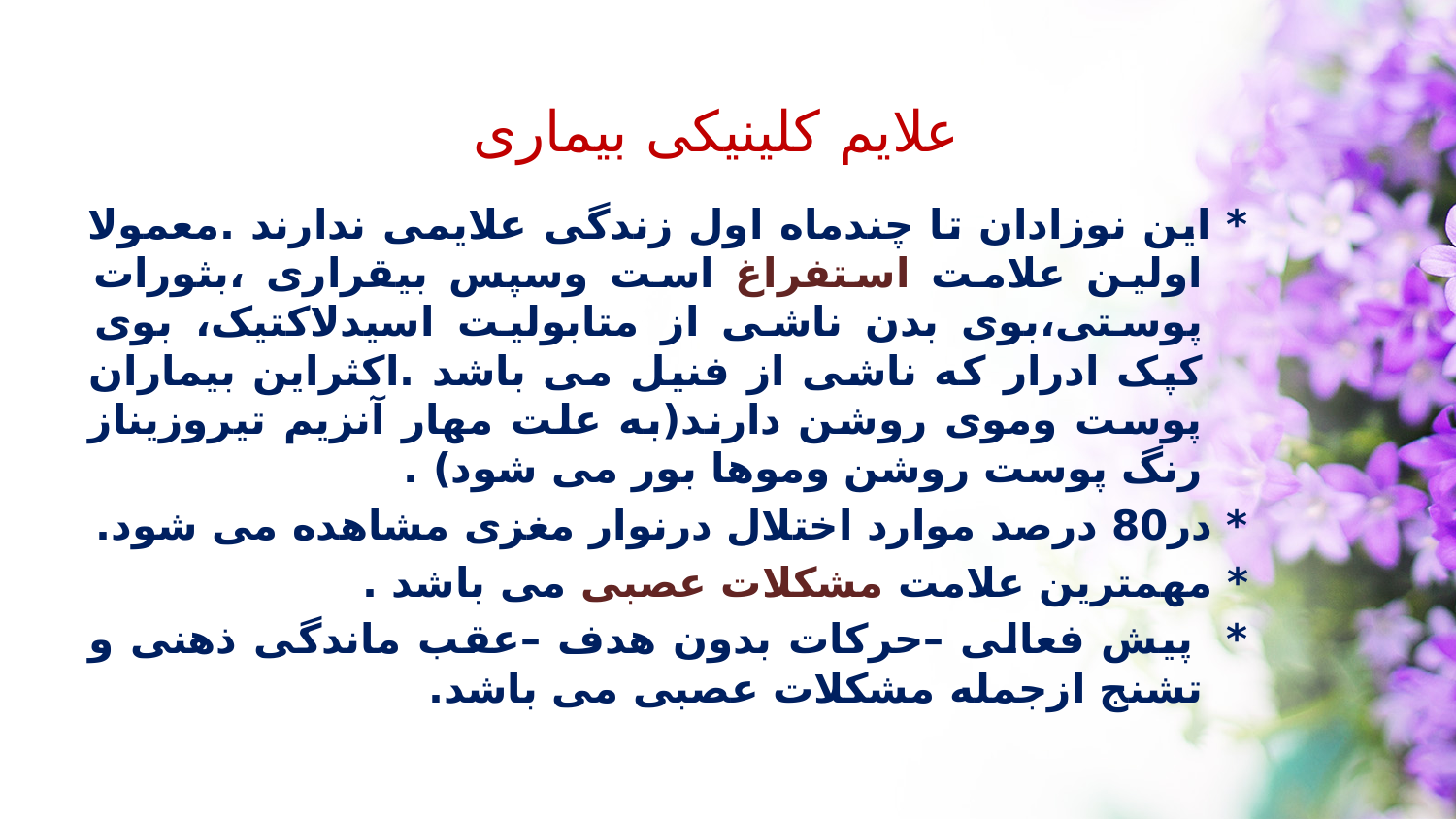

علایم کلینیکی بیماری
* این نوزادان تا چندماه اول زندگی علایمی ندارند .معمولا اولین علامت استفراغ است وسپس بیقراری ،بثورات پوستی،بوی بدن ناشی از متابولیت اسیدلاکتیک، بوی کپک ادرار که ناشی از فنیل می باشد .اکثراین بیماران پوست وموی روشن دارند(به علت مهار آنزیم تیروزیناز رنگ پوست روشن وموها بور می شود) .
* در80 درصد موارد اختلال درنوار مغزی مشاهده می شود.
* مهمترین علامت مشکلات عصبی می باشد .
*  پیش فعالی –حرکات بدون هدف –عقب ماندگی ذهنی و تشنج ازجمله مشکلات عصبی می باشد.